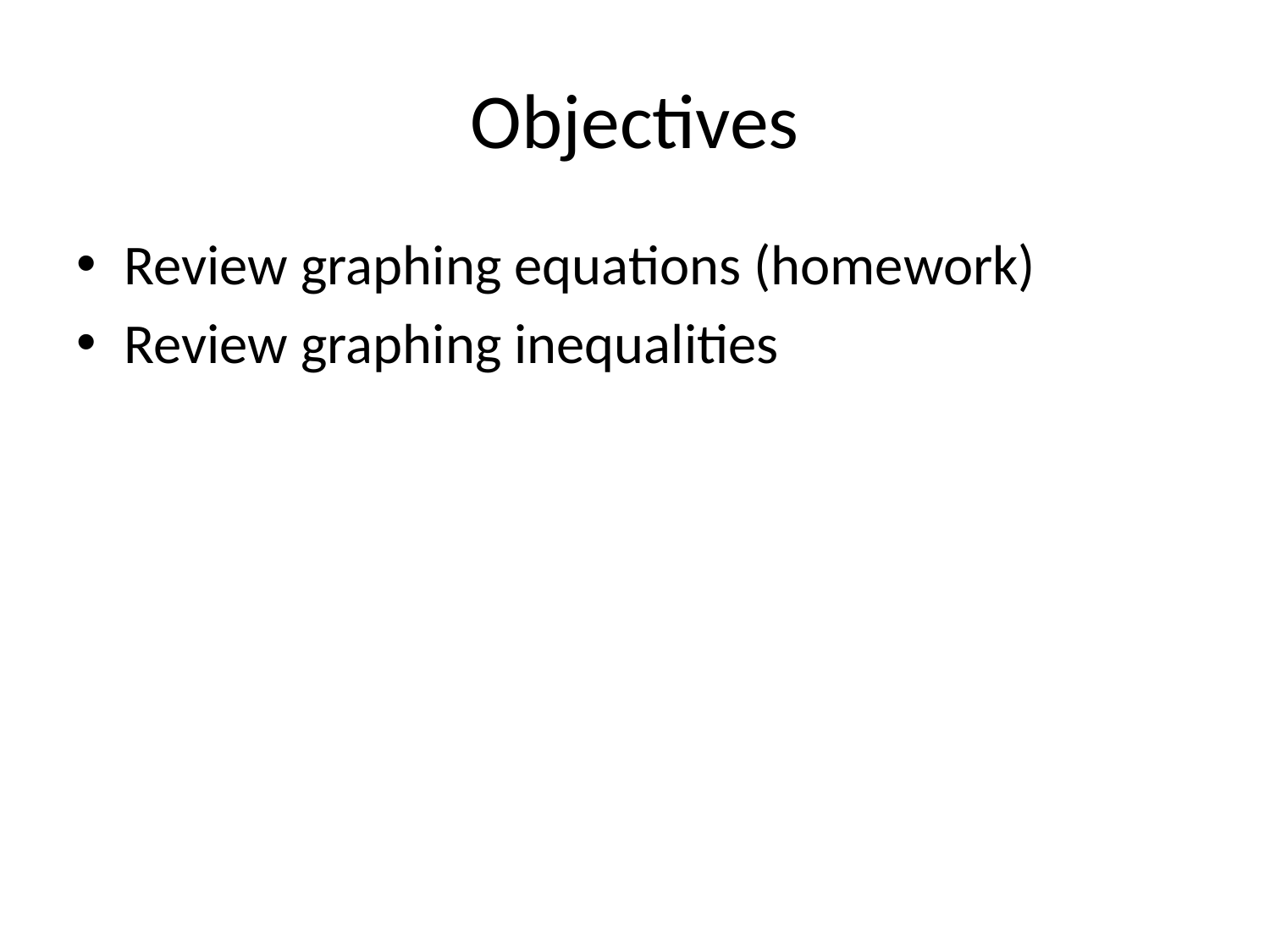

# Objectives
Review graphing equations (homework)
Review graphing inequalities